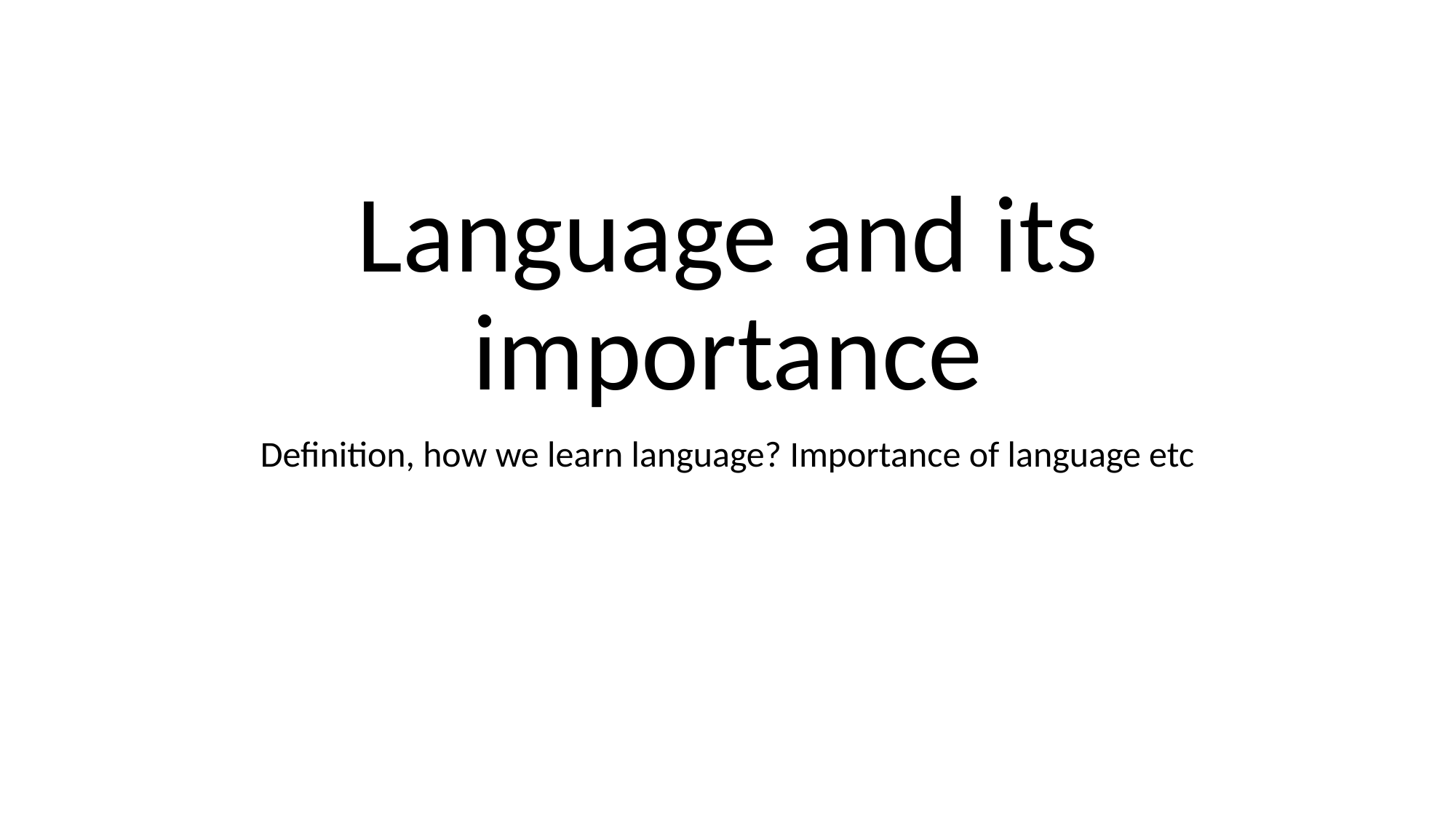

# Language and its importance
Definition, how we learn language? Importance of language etc